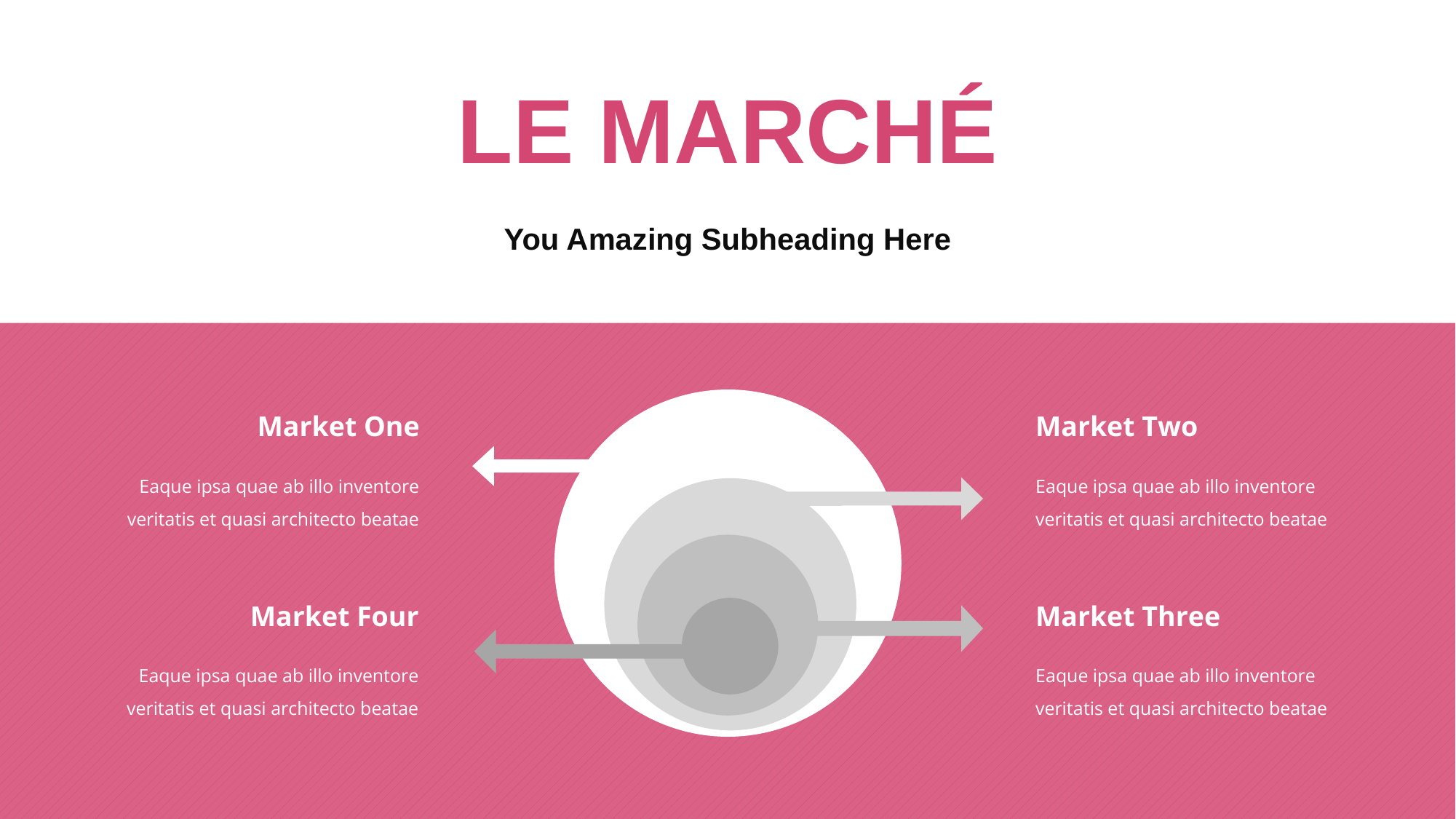

LE MARCHÉ
You Amazing Subheading Here

Market One
Market Two

Eaque ipsa quae ab illo inventore veritatis et quasi architecto beatae
Eaque ipsa quae ab illo inventore veritatis et quasi architecto beatae

Market Four
Market Three

Eaque ipsa quae ab illo inventore veritatis et quasi architecto beatae
Eaque ipsa quae ab illo inventore veritatis et quasi architecto beatae